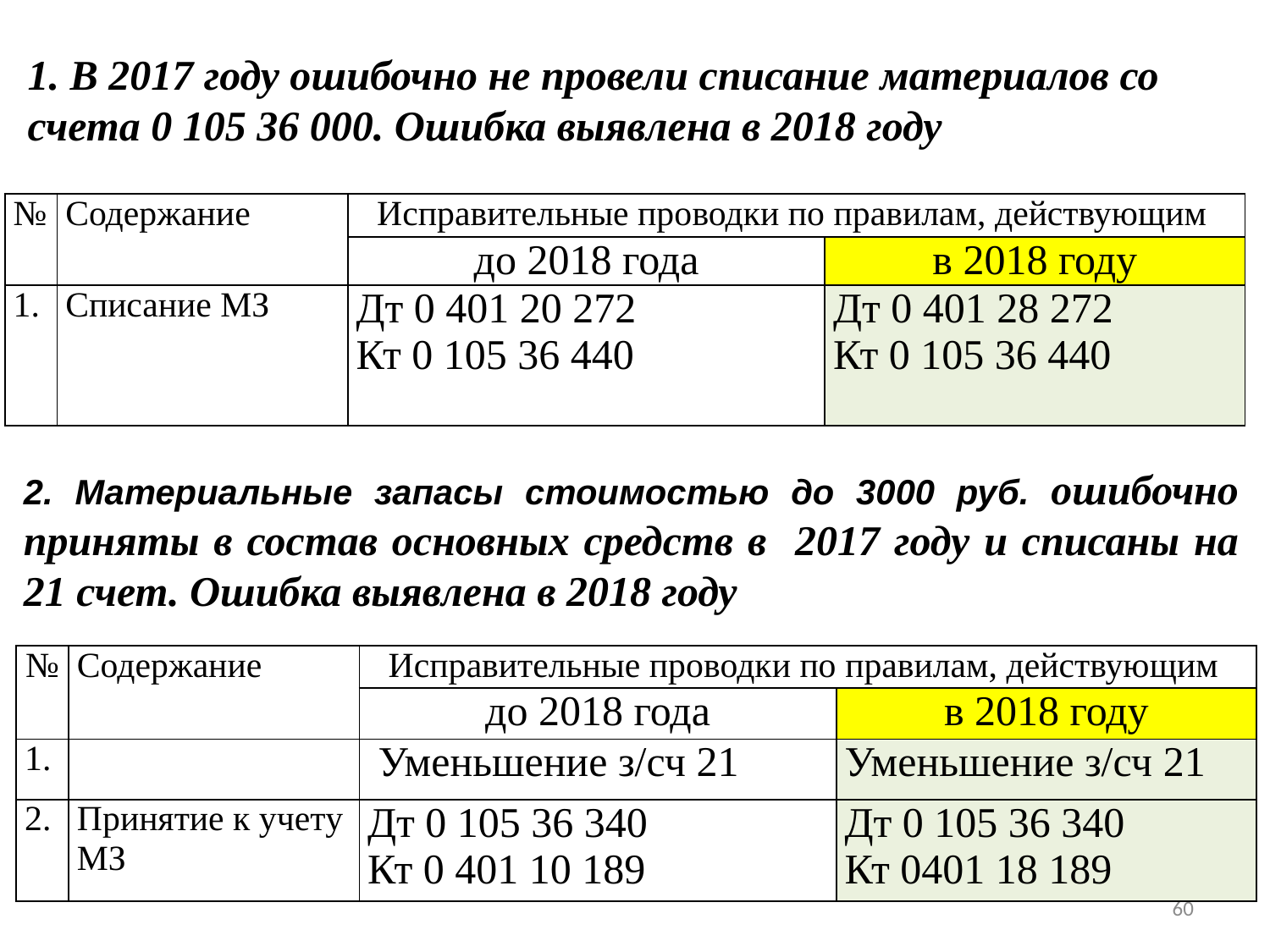

1. В 2017 году ошибочно не провели списание материалов со счета 0 105 36 000. Ошибка выявлена в 2018 году

| № | Содержание | Исправительные проводки по правилам, действующим |  |
| --- | --- | --- | --- |
|  |  | до 2018 года | в 2018 году |
| 1. | Списание МЗ | Дт 0 401 20 272 Кт 0 105 36 440 | Дт 0 401 28 272 Кт 0 105 36 440 |
2. Материальные запасы стоимостью до 3000 руб. ошибочно приняты в состав основных средств в  2017 году и списаны на 21 счет. Ошибка выявлена в 2018 году
| № | Содержание | Исправительные проводки по правилам, действующим |  |
| --- | --- | --- | --- |
|  |  | до 2018 года | в 2018 году |
| 1. |  | Уменьшение з/сч 21 | Уменьшение з/сч 21 |
| 2. | Принятие к учету МЗ | Дт 0 105 36 340 Кт 0 401 10 189 | Дт 0 105 36 340 Кт 0401 18 189 |
60